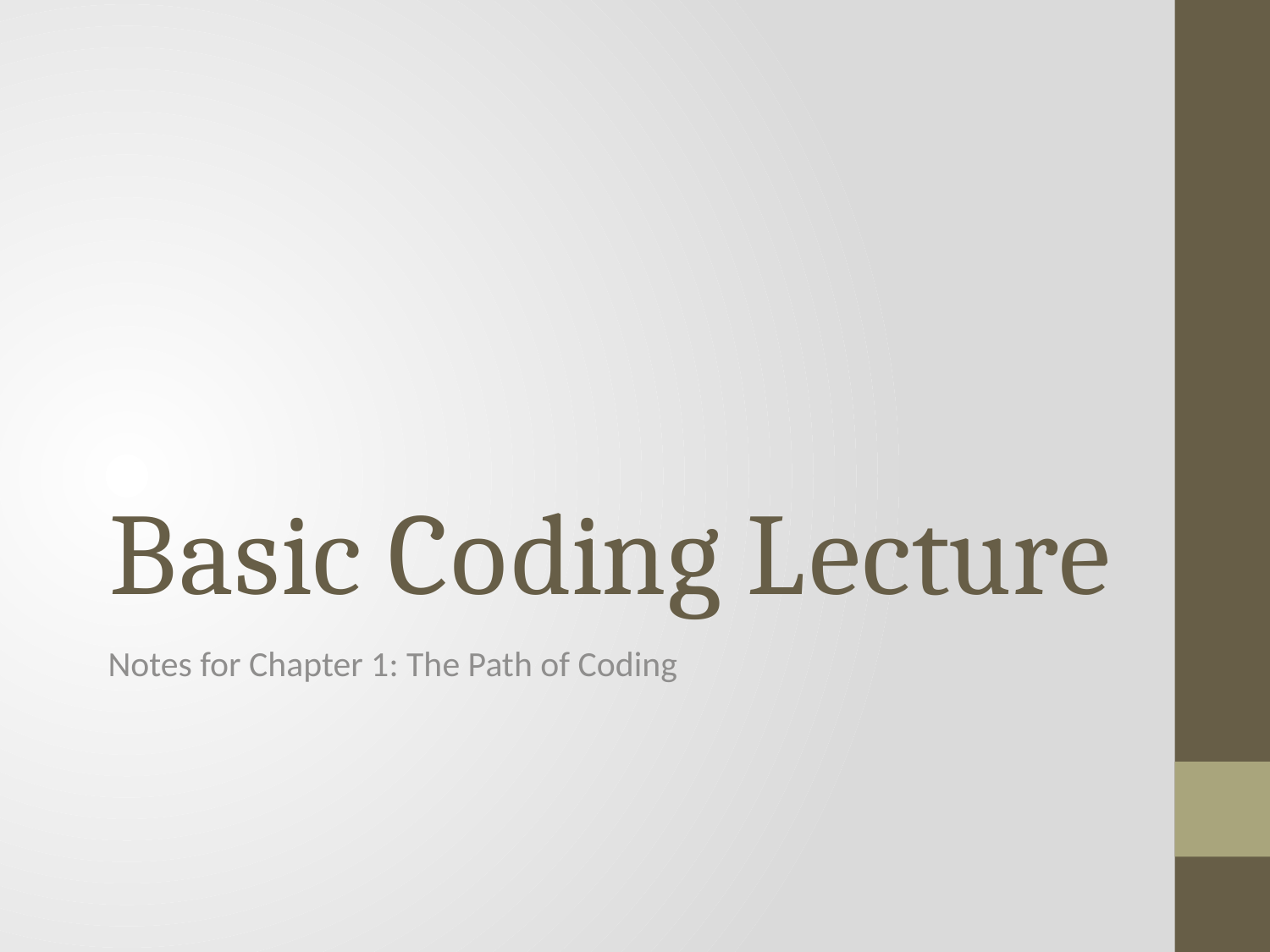

# Basic Coding Lecture
Notes for Chapter 1: The Path of Coding